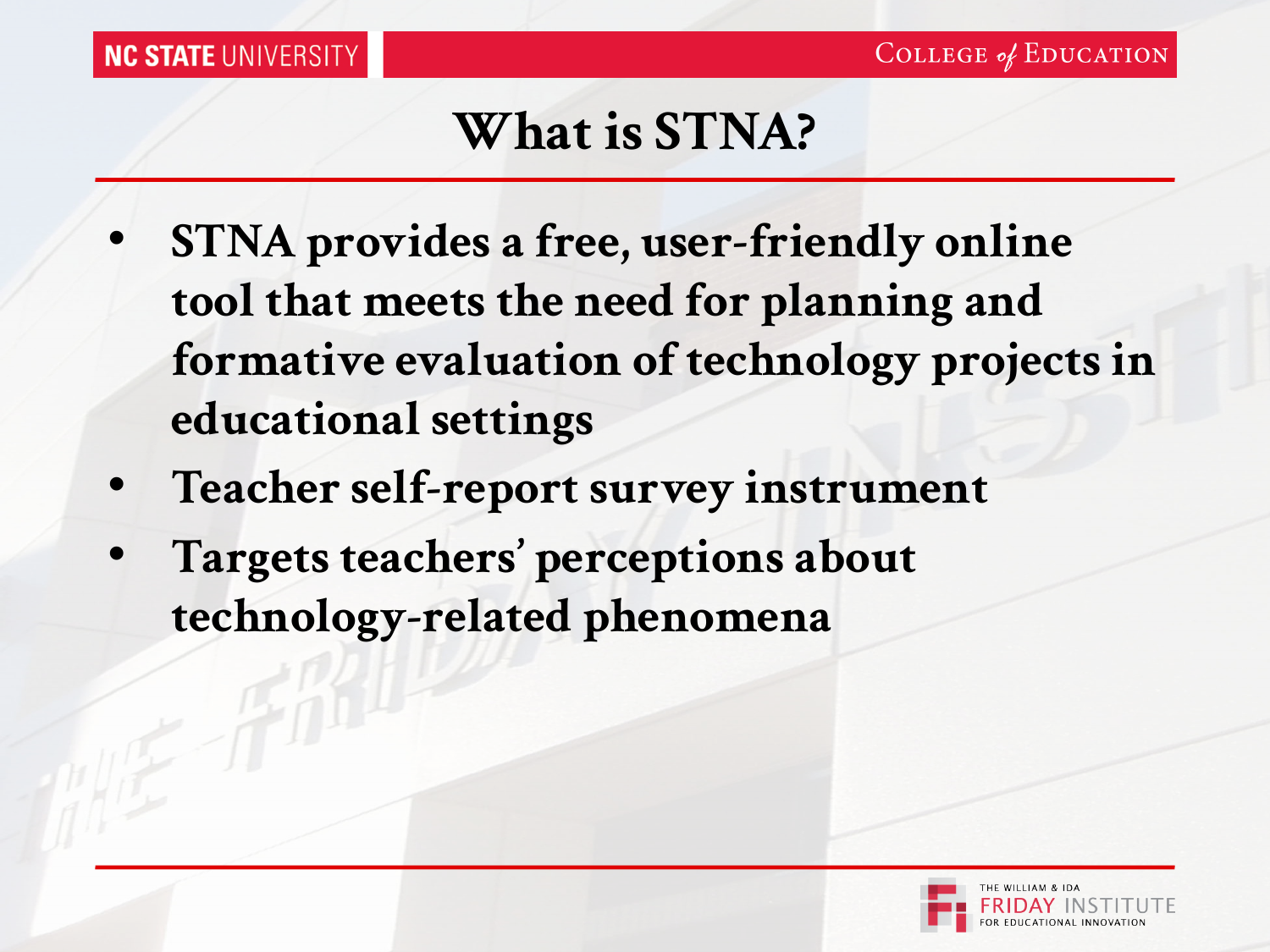

# What is STNA?
STNA provides a free, user-friendly online tool that meets the need for planning and formative evaluation of technology projects in educational settings
Teacher self-report survey instrument
Targets teachers’ perceptions about technology-related phenomena